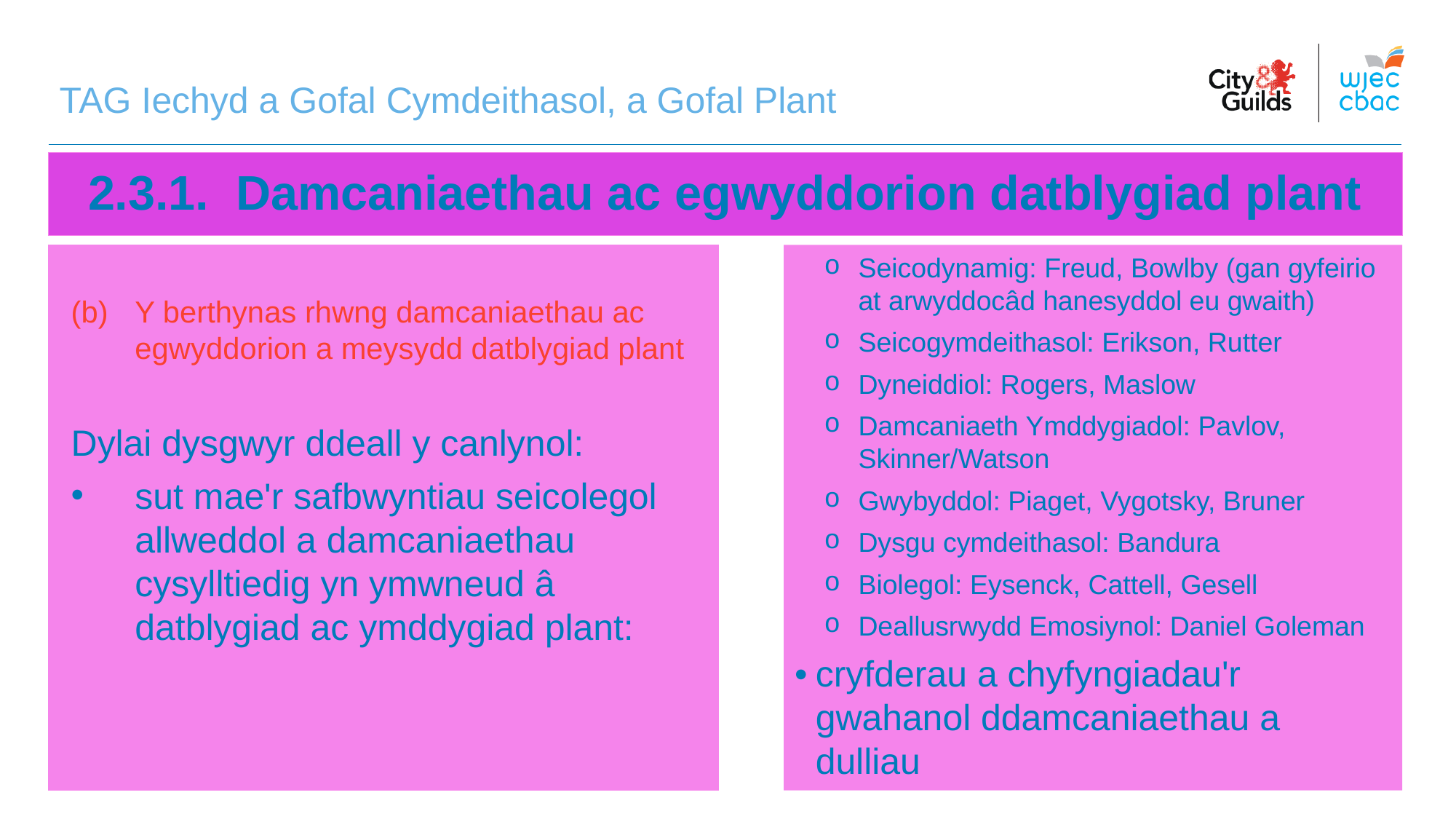

TAG Iechyd a Gofal Cymdeithasol, a Gofal Plant
# 2.3.1.  Damcaniaethau ac egwyddorion datblygiad plant

(b)	Y berthynas rhwng damcaniaethau ac egwyddorion a meysydd datblygiad plant

Dylai dysgwyr ddeall y canlynol:
sut mae'r safbwyntiau seicolegol allweddol a damcaniaethau cysylltiedig yn ymwneud â datblygiad ac ymddygiad plant:

Seicodynamig: Freud, Bowlby (gan gyfeirio at arwyddocâd hanesyddol eu gwaith)
Seicogymdeithasol: Erikson, Rutter
Dyneiddiol: Rogers, Maslow
Damcaniaeth Ymddygiadol: Pavlov, Skinner/Watson
Gwybyddol: Piaget, Vygotsky, Bruner
Dysgu cymdeithasol: Bandura
Biolegol: Eysenck, Cattell, Gesell
Deallusrwydd Emosiynol: Daniel Goleman
•	cryfderau a chyfyngiadau'r gwahanol ddamcaniaethau a dulliau